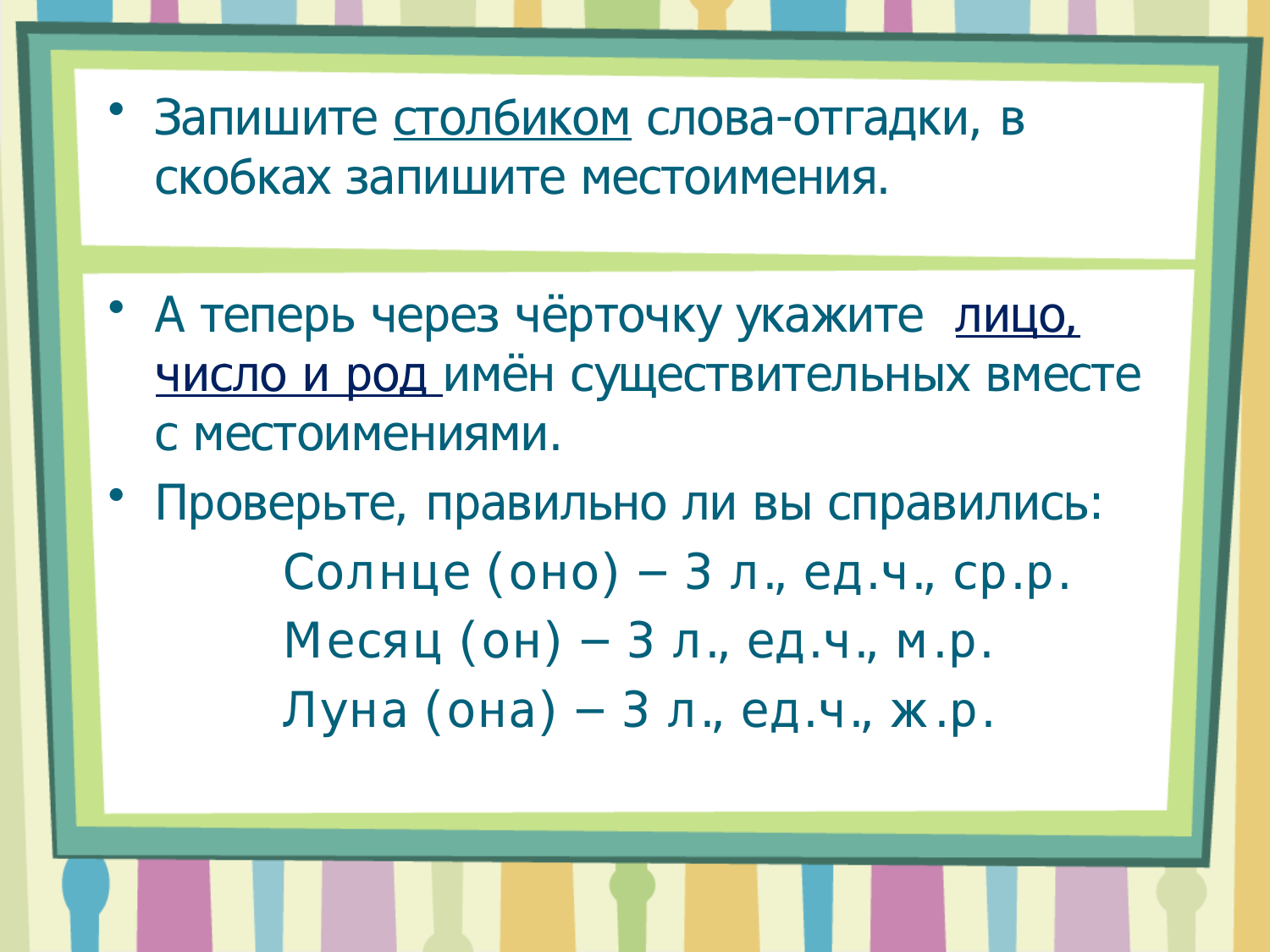

#
Запишите столбиком слова-отгадки, в скобках запишите местоимения.

А теперь через чёрточку укажите  лицо, число и род имён существительных вместе с местоимениями.
Проверьте, правильно ли вы справились:
     Солнце (оно) – 3 л., ед.ч., ср.р.
Месяц (он) – 3 л., ед.ч., м.р.
Луна (она) – 3 л., ед.ч., ж.р.